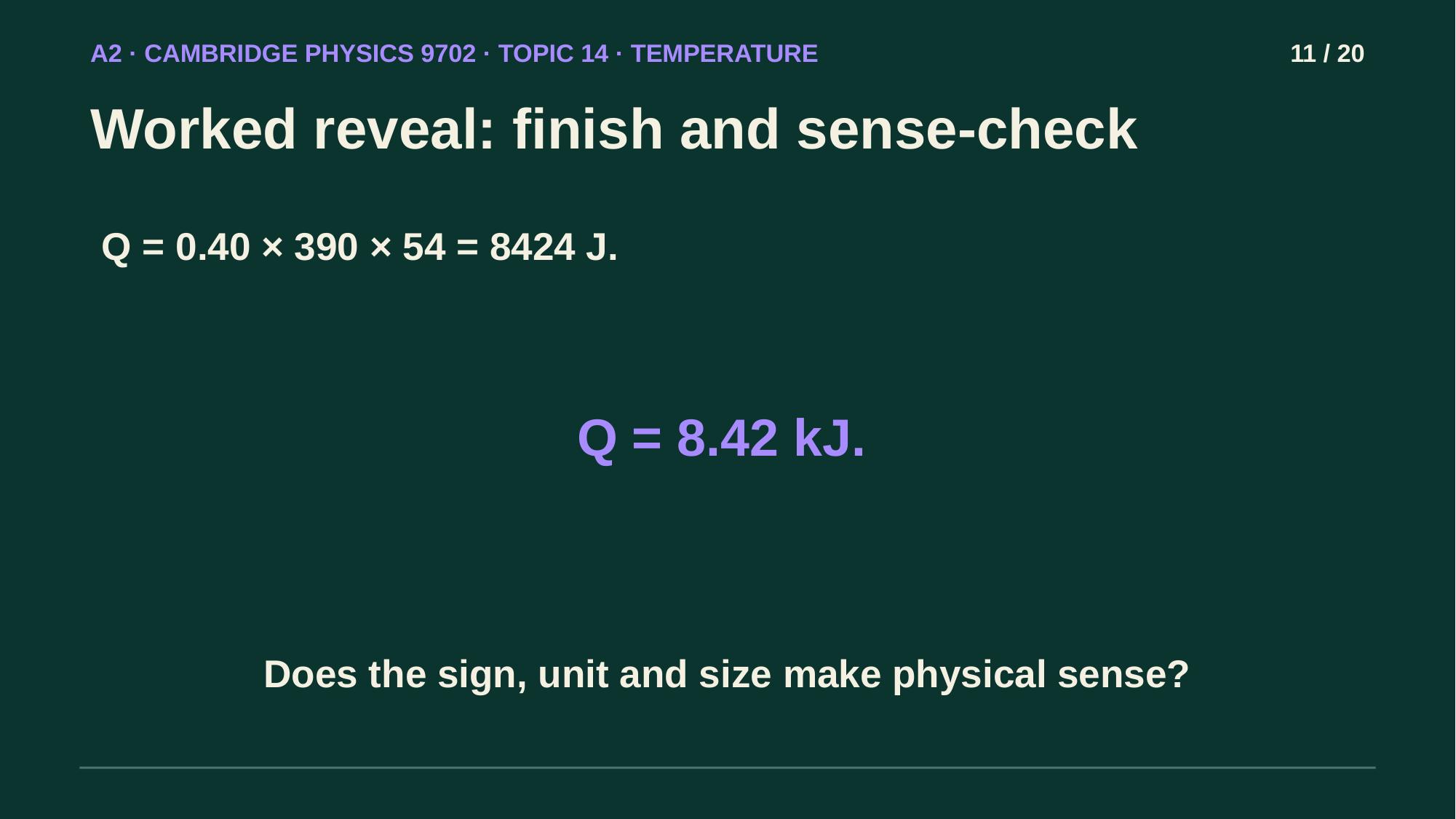

A2 · CAMBRIDGE PHYSICS 9702 · TOPIC 14 · TEMPERATURE
11 / 20
Worked reveal: finish and sense-check
Q = 0.40 × 390 × 54 = 8424 J.
Q = 8.42 kJ.
Does the sign, unit and size make physical sense?